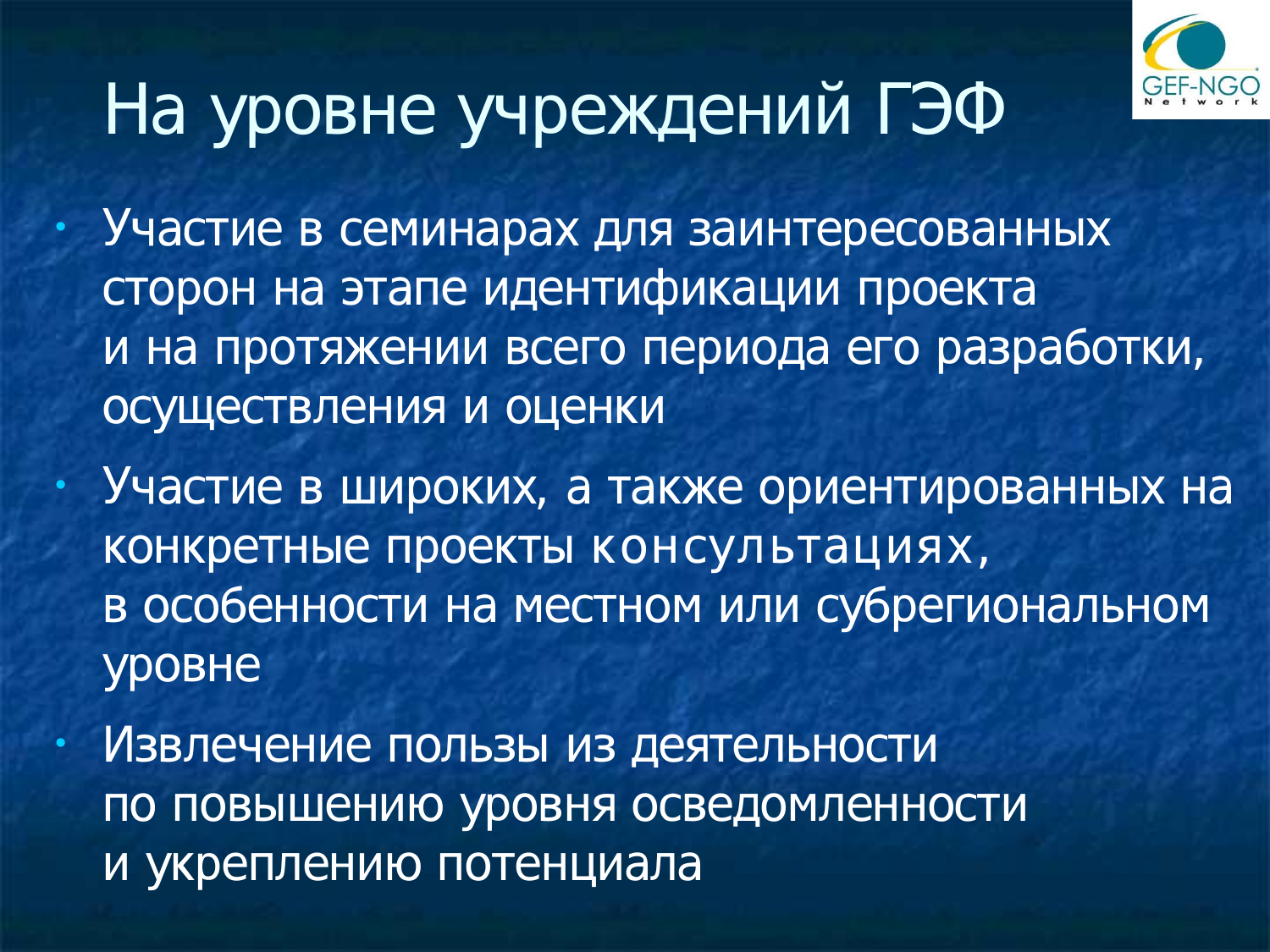

# На уровне учреждений ГЭФ

Участие в семинарах для заинтересованных сторон на этапе идентификации проекта
и на протяжении всего периода его разработки, осуществления и оценки
Участие в широких, а также ориентированных на конкретные проекты консультациях,
в особенности на местном или субрегиональном уровне
Извлечение пользы из деятельности
по повышению уровня осведомленности
и укреплению потенциала